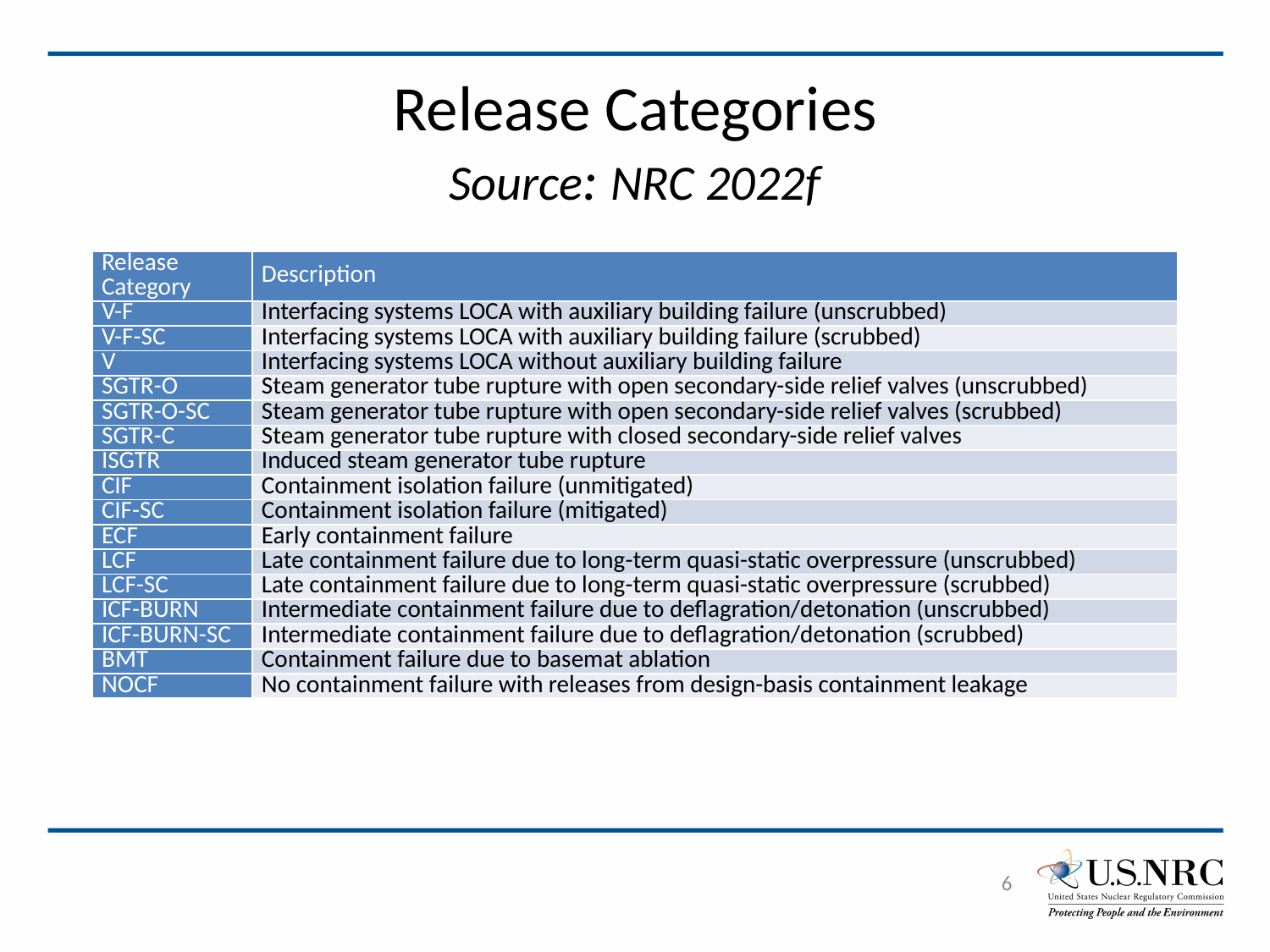

# Release Categories Source: NRC 2022f
| Release Category | Description |
| --- | --- |
| V-F | Interfacing systems LOCA with auxiliary building failure (unscrubbed) |
| V-F-SC | Interfacing systems LOCA with auxiliary building failure (scrubbed) |
| V | Interfacing systems LOCA without auxiliary building failure |
| SGTR-O | Steam generator tube rupture with open secondary-side relief valves (unscrubbed) |
| SGTR-O-SC | Steam generator tube rupture with open secondary-side relief valves (scrubbed) |
| SGTR-C | Steam generator tube rupture with closed secondary-side relief valves |
| ISGTR | Induced steam generator tube rupture |
| CIF | Containment isolation failure (unmitigated) |
| CIF-SC | Containment isolation failure (mitigated) |
| ECF | Early containment failure |
| LCF | Late containment failure due to long-term quasi-static overpressure (unscrubbed) |
| LCF-SC | Late containment failure due to long-term quasi-static overpressure (scrubbed) |
| ICF-BURN | Intermediate containment failure due to deflagration/detonation (unscrubbed) |
| ICF-BURN-SC | Intermediate containment failure due to deflagration/detonation (scrubbed) |
| BMT | Containment failure due to basemat ablation |
| NOCF | No containment failure with releases from design-basis containment leakage |
6